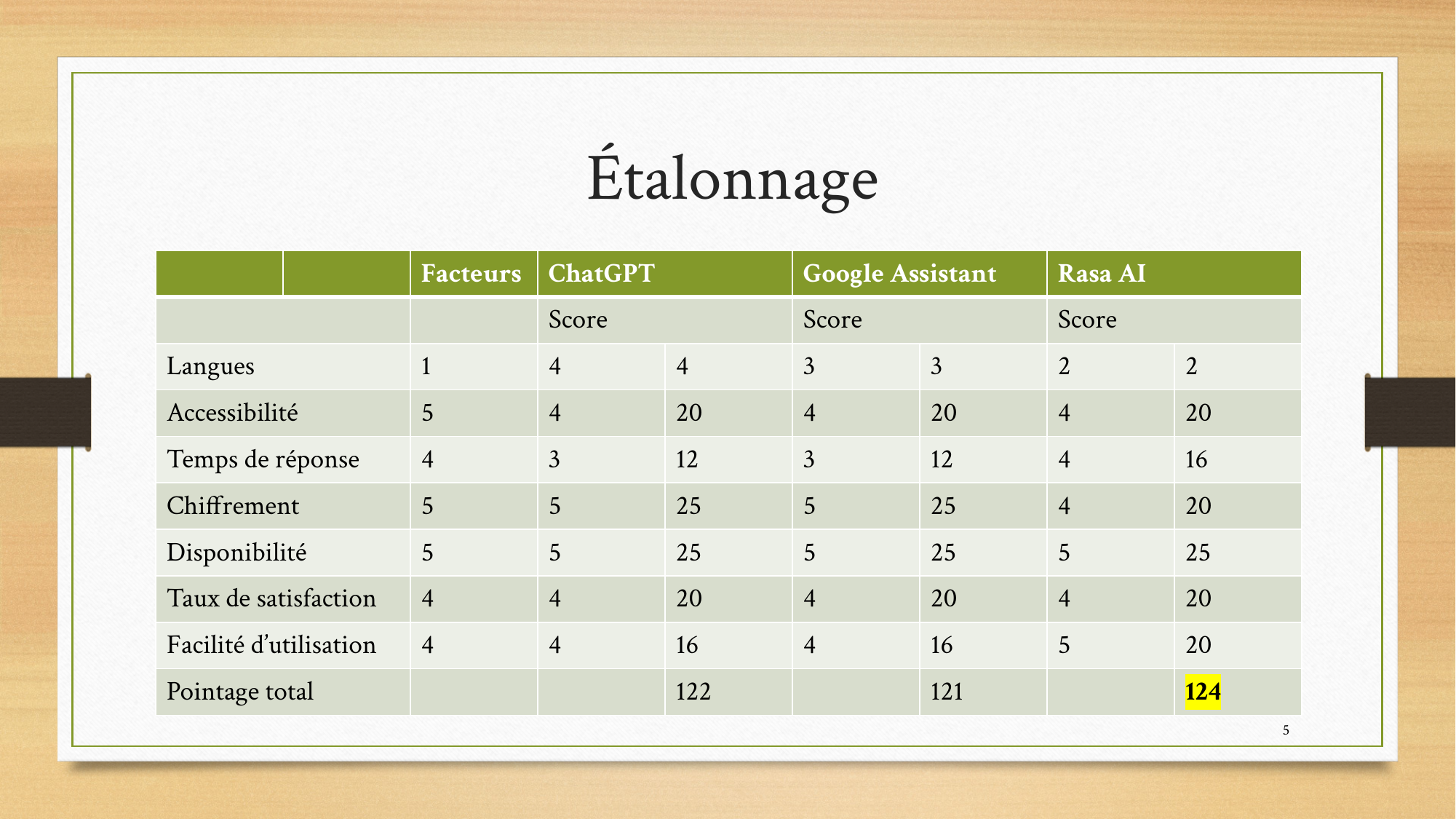

# Étalonnage
|  |  | Facteurs | ChatGPT |  | Google Assistant |  | Rasa AI |  |
| --- | --- | --- | --- | --- | --- | --- | --- | --- |
|  |  |  | Score |  | Score |  | Score |  |
| Langues |  | 1 | 4 | 4 | 3 | 3 | 2 | 2 |
| Accessibilité |  | 5 | 4 | 20 | 4 | 20 | 4 | 20 |
| Temps de réponse |  | 4 | 3 | 12 | 3 | 12 | 4 | 16 |
| Chiffrement |  | 5 | 5 | 25 | 5 | 25 | 4 | 20 |
| Disponibilité |  | 5 | 5 | 25 | 5 | 25 | 5 | 25 |
| Taux de satisfaction |  | 4 | 4 | 20 | 4 | 20 | 4 | 20 |
| Facilité d’utilisation |  | 4 | 4 | 16 | 4 | 16 | 5 | 20 |
| Pointage total |  |  |  | 122 |  | 121 |  | 124 |
5